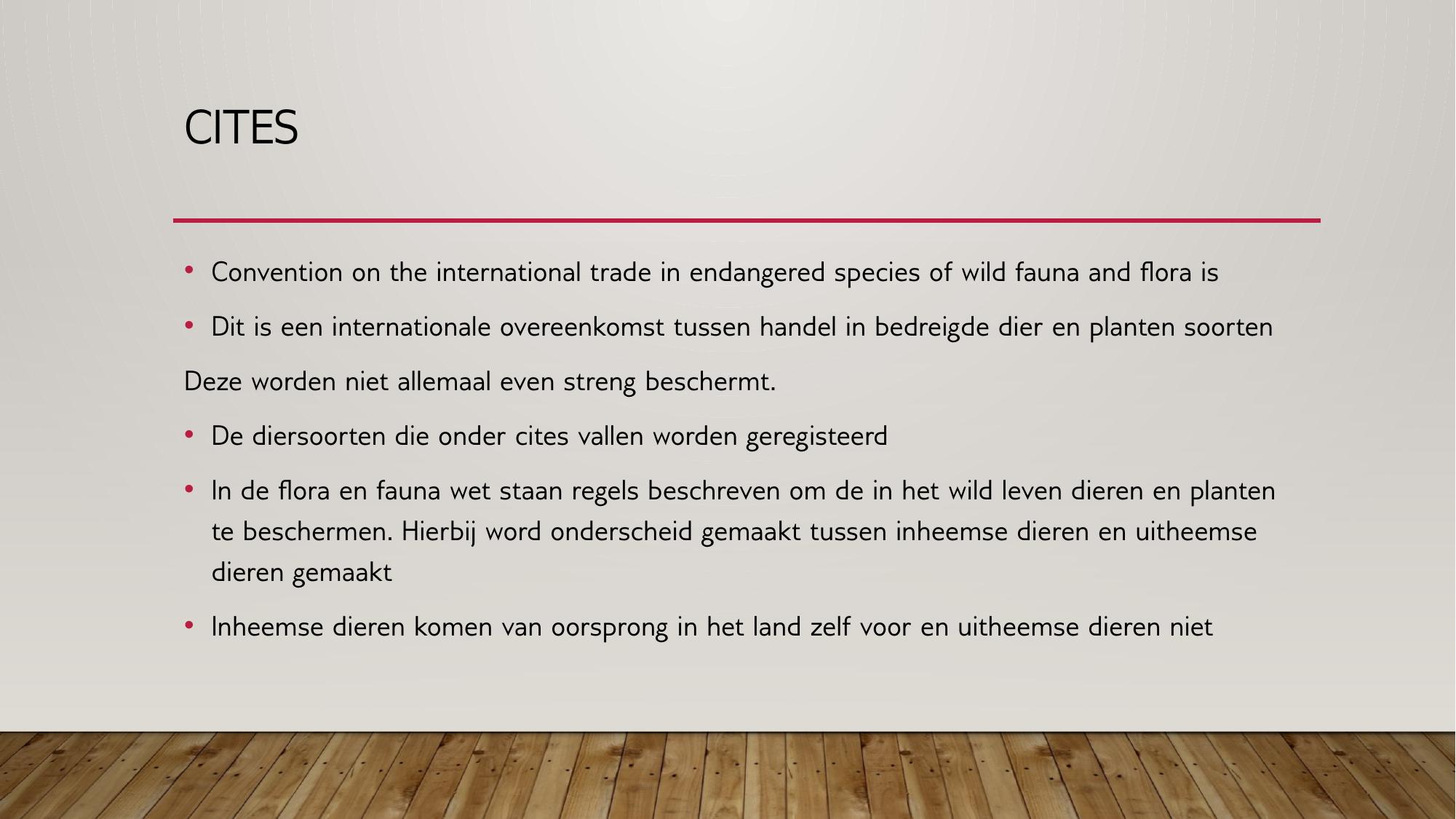

# Cites
Convention on the international trade in endangered species of wild fauna and flora is
Dit is een internationale overeenkomst tussen handel in bedreigde dier en planten soorten
Deze worden niet allemaal even streng beschermt.
De diersoorten die onder cites vallen worden geregisteerd
In de flora en fauna wet staan regels beschreven om de in het wild leven dieren en planten te beschermen. Hierbij word onderscheid gemaakt tussen inheemse dieren en uitheemse dieren gemaakt
Inheemse dieren komen van oorsprong in het land zelf voor en uitheemse dieren niet